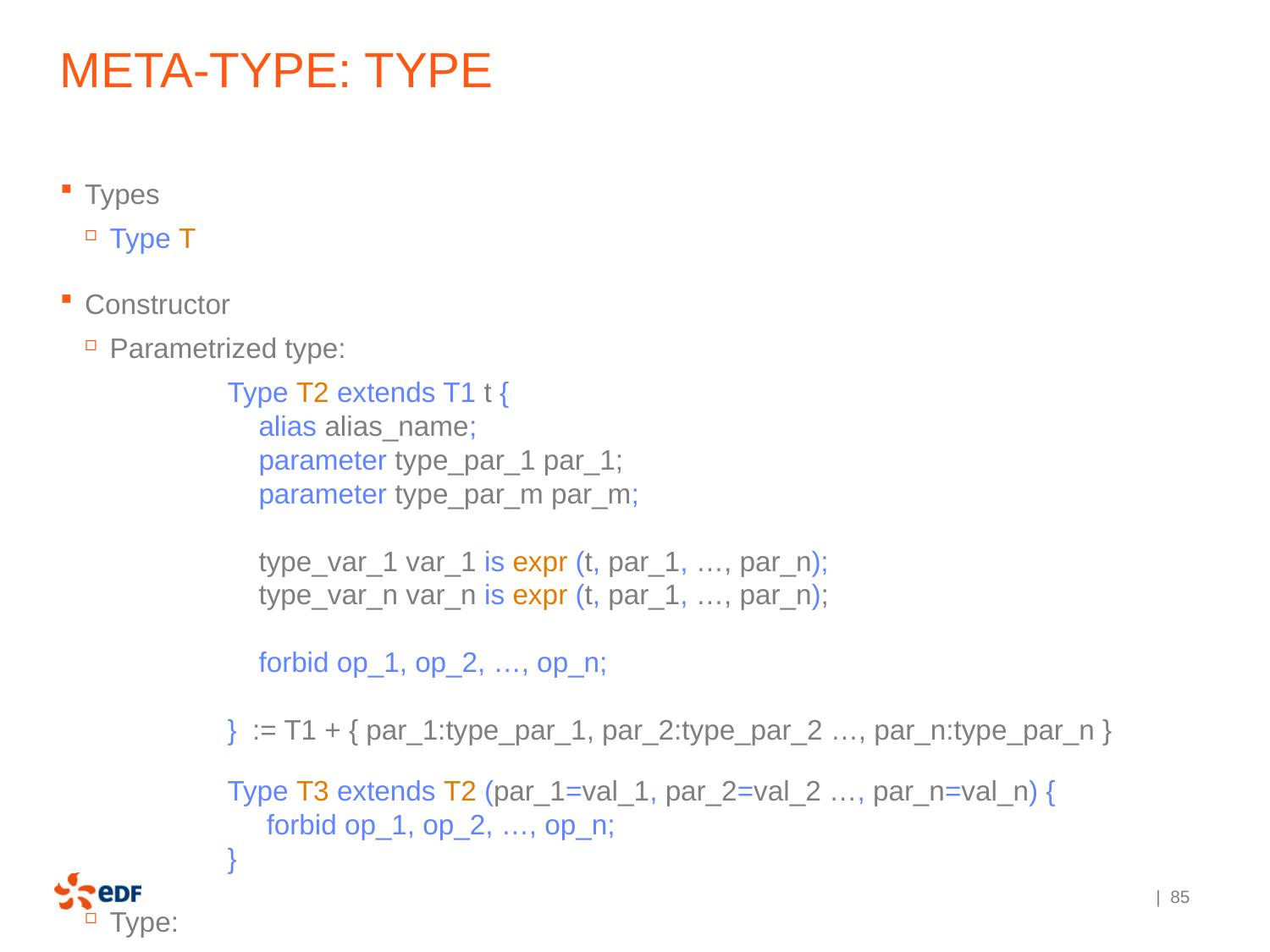

# Meta-type: type
Types
Type T
Constructor
Parametrized type:

Type:

Type T2 extends T1 t {
    alias alias_name;
    parameter type_par_1 par_1;
    parameter type_par_m par_m;

    type_var_1 var_1 is expr (t, par_1, …, par_n);
    type_var_n var_n is expr (t, par_1, …, par_n);

    forbid op_1, op_2, …, op_n;

}  := T1 + { par_1:type_par_1, par_2:type_par_2 …, par_n:type_par_n }
Type T3 extends T2 (par_1=val_1, par_2=val_2 …, par_n=val_n) {
     forbid op_1, op_2, …, op_n;
}